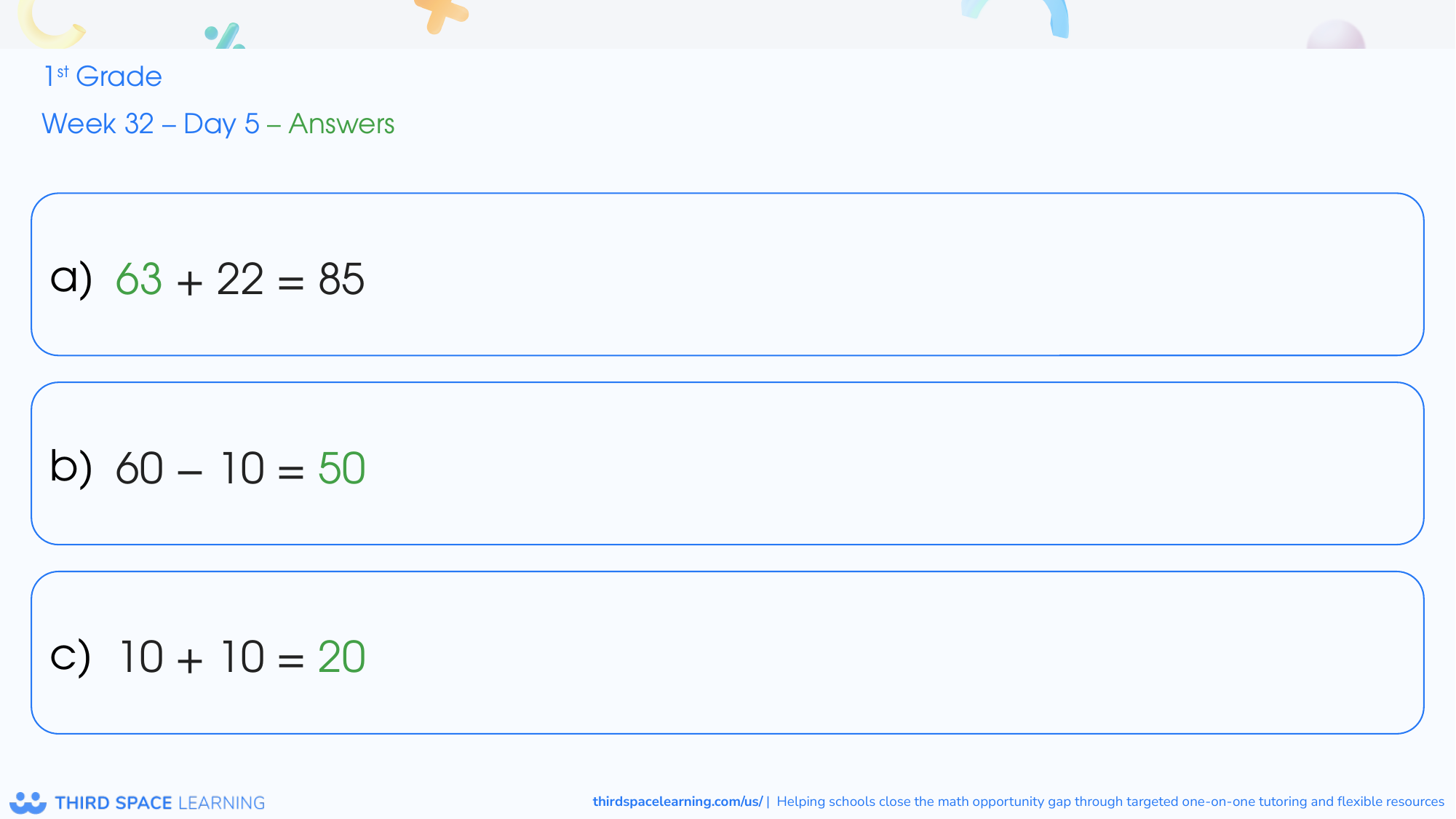

1st Grade
Week 32 – Day 5 – Answers
63 + 22 = 85
60 − 10 = 50
10 + 10 = 20